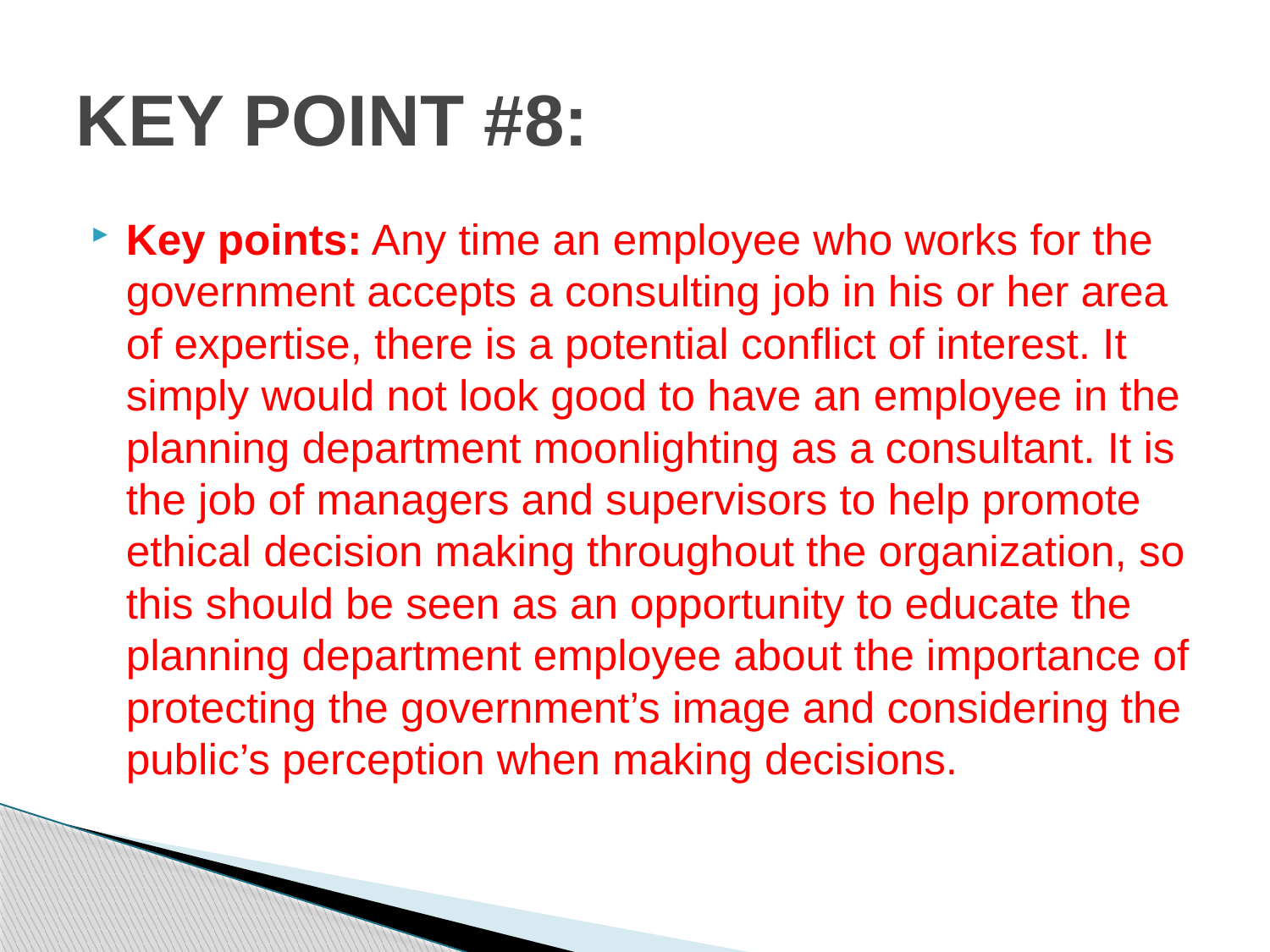

# KEY POINT #8:
Key points: Any time an employee who works for the government accepts a consulting job in his or her area of expertise, there is a potential conflict of interest. It simply would not look good to have an employee in the planning department moonlighting as a consultant. It is the job of managers and supervisors to help promote ethical decision making throughout the organization, so this should be seen as an opportunity to educate the planning department employee about the importance of protecting the government’s image and considering the public’s perception when making decisions.